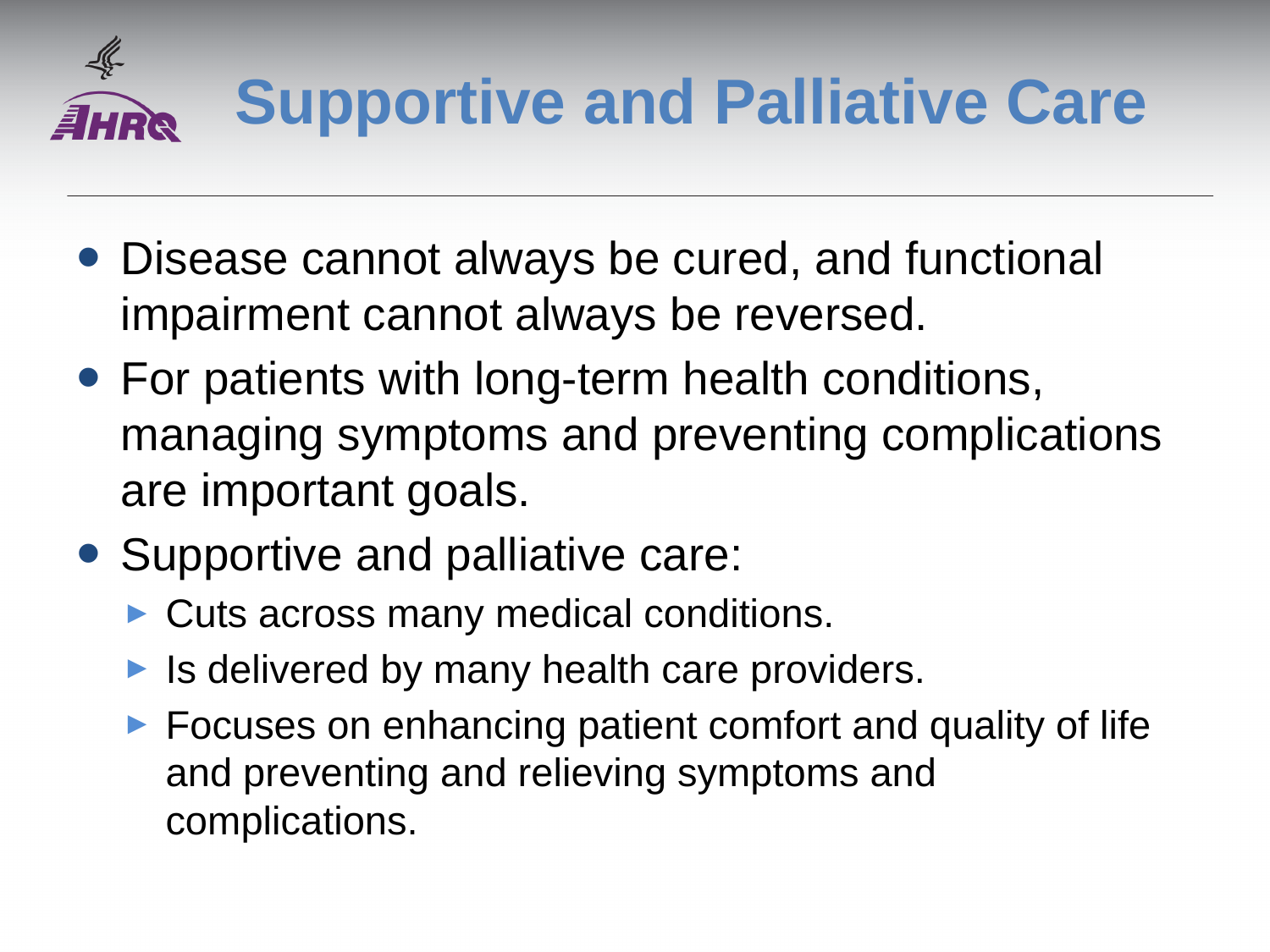

# Supportive and Palliative Care
Disease cannot always be cured, and functional impairment cannot always be reversed.
For patients with long-term health conditions, managing symptoms and preventing complications are important goals.
Supportive and palliative care:
Cuts across many medical conditions.
Is delivered by many health care providers.
Focuses on enhancing patient comfort and quality of life and preventing and relieving symptoms and complications.